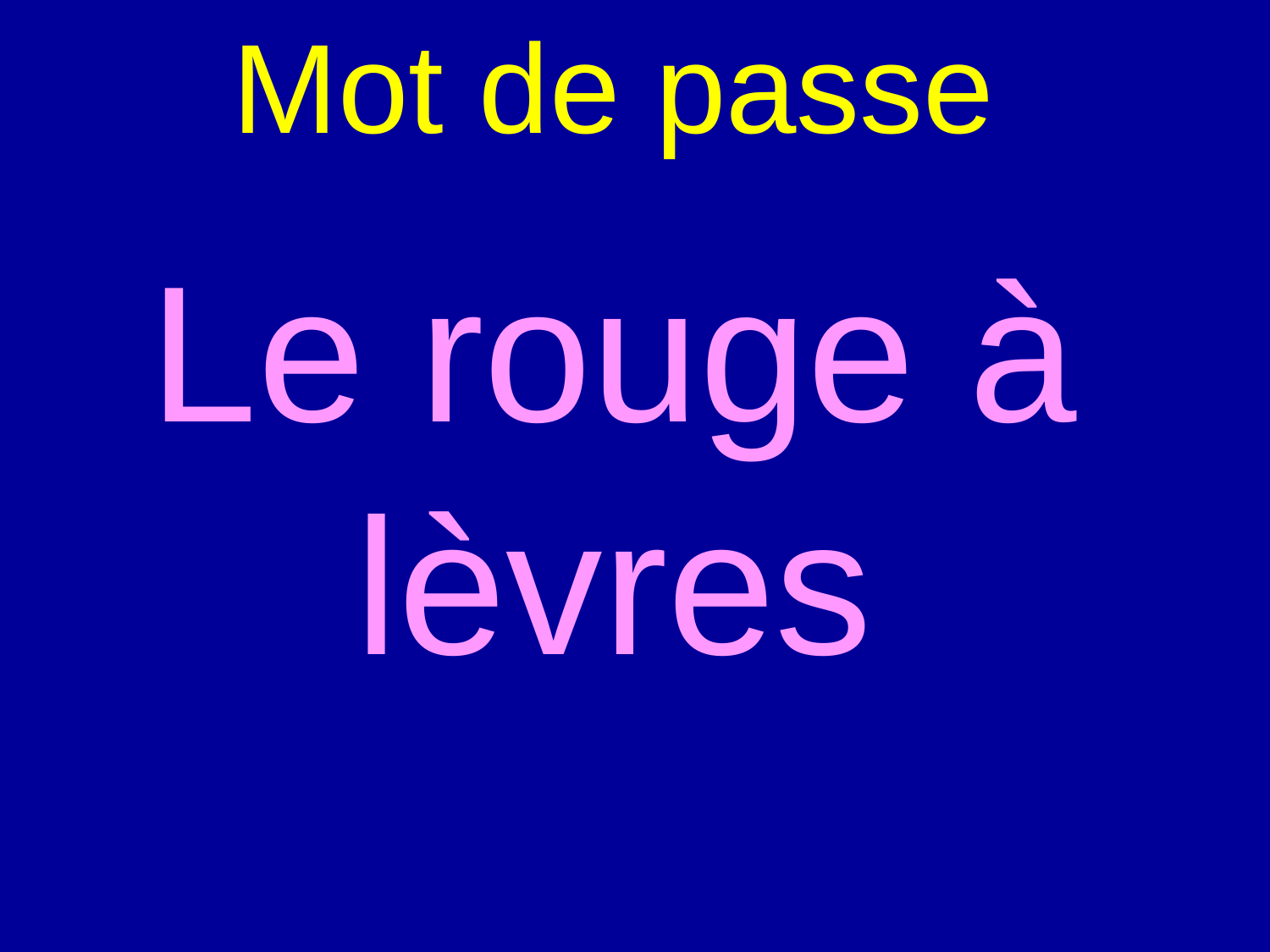

Mot de passe
Le rouge à lèvres